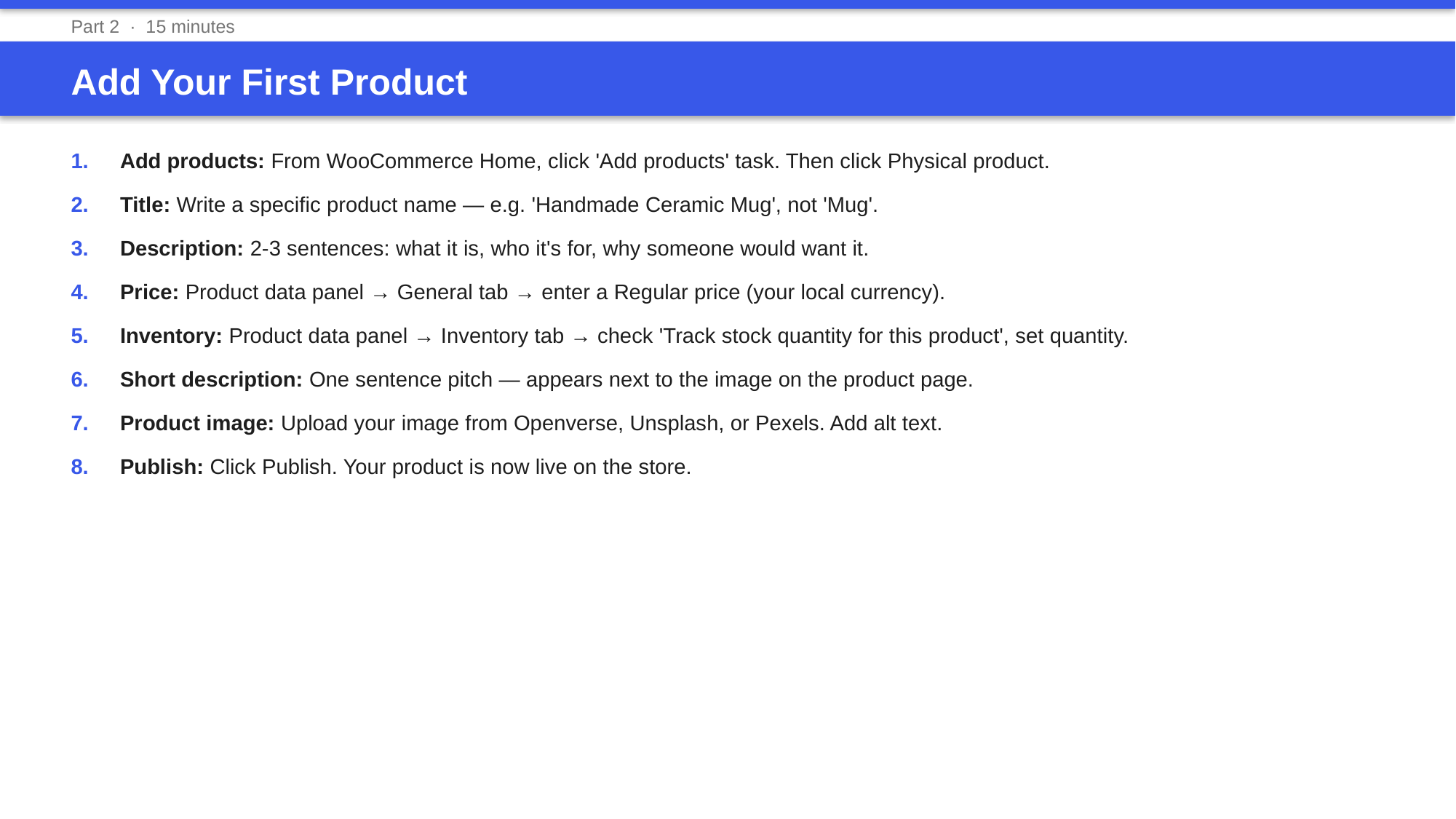

Part 2  ·  15 minutes

Add Your First Product
1.	Add products: From WooCommerce Home, click 'Add products' task. Then click Physical product.
2.	Title: Write a specific product name — e.g. 'Handmade Ceramic Mug', not 'Mug'.
3.	Description: 2-3 sentences: what it is, who it's for, why someone would want it.
4.	Price: Product data panel → General tab → enter a Regular price (your local currency).
5.	Inventory: Product data panel → Inventory tab → check 'Track stock quantity for this product', set quantity.
6.	Short description: One sentence pitch — appears next to the image on the product page.
7.	Product image: Upload your image from Openverse, Unsplash, or Pexels. Add alt text.
8.	Publish: Click Publish. Your product is now live on the store.